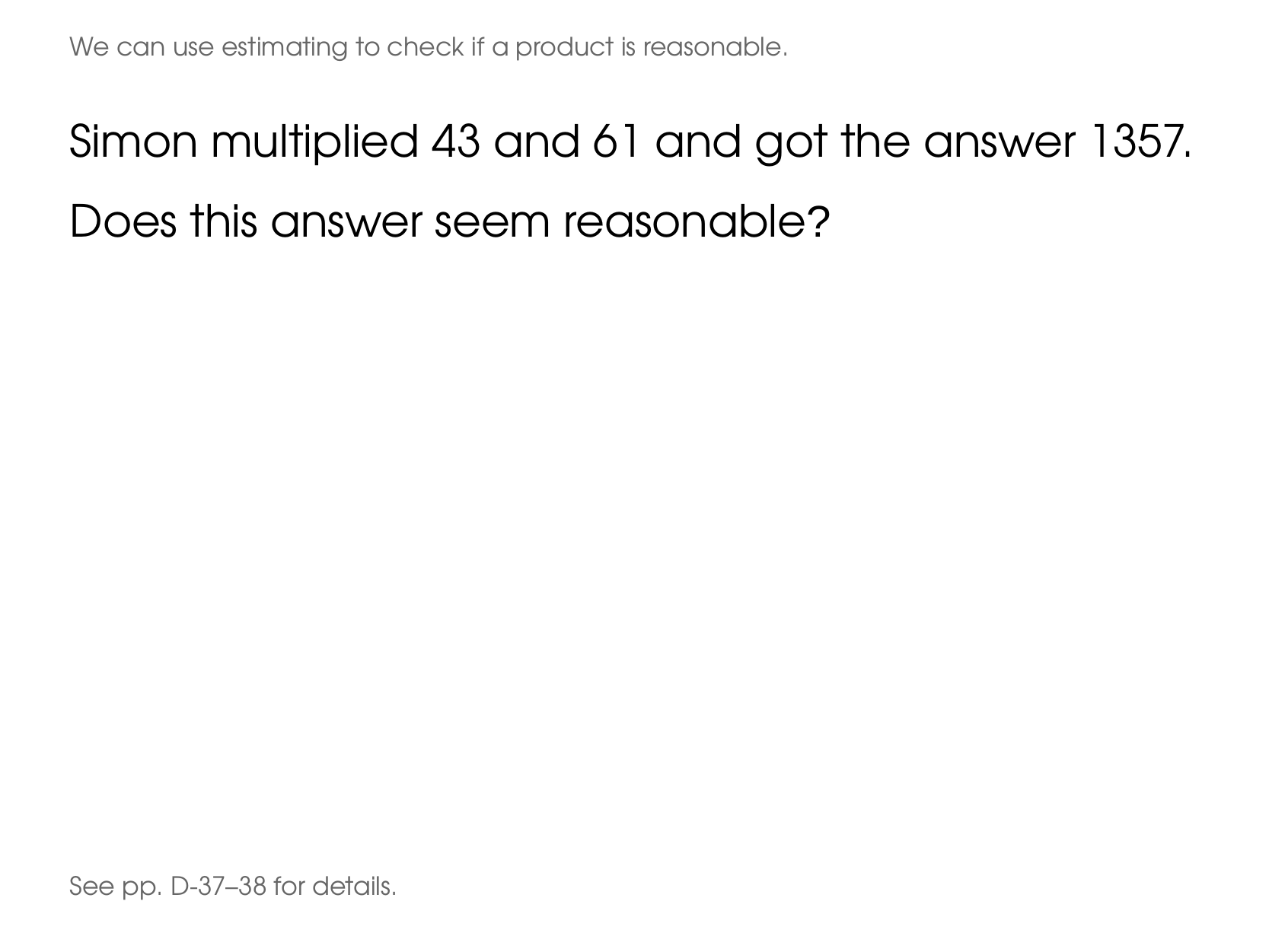

We can use estimating to check if a product is reasonable.
Simon multiplied 43 and 61 and got the answer 1357.
Does this answer seem reasonable?
See pp. D-37–38 for details.